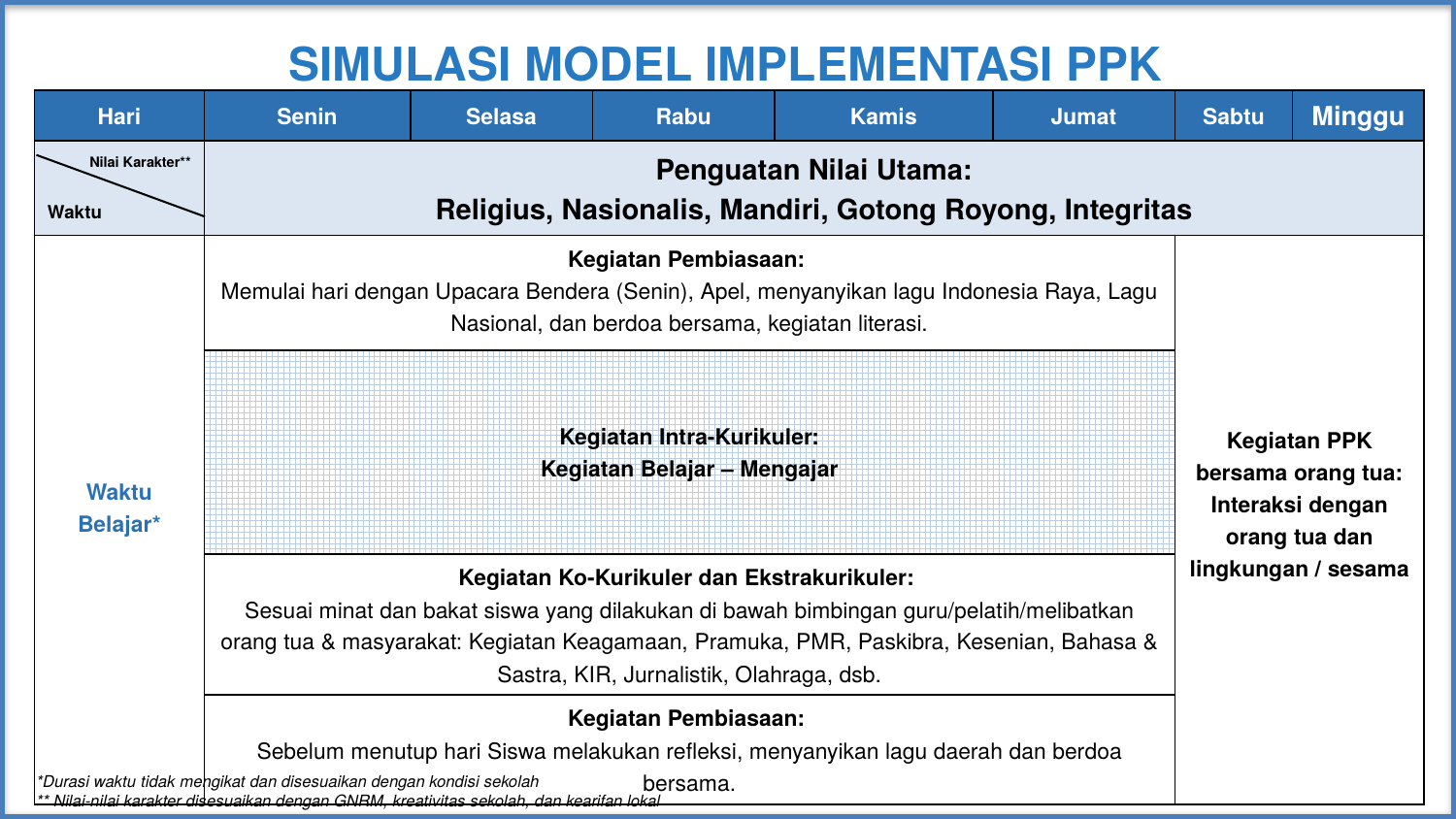

SIMULASI MODEL IMPLEMENTASI PPK

| Hari | Senin | Selasa | Rabu | Kamis | Jumat | Sabtu | Minggu |
| --- | --- | --- | --- | --- | --- | --- | --- |
| Nilai Karakter\*\* Waktu | Penguatan Nilai Utama: Religius, Nasionalis, Mandiri, Gotong Royong, Integritas |  |  |  |  |  |  |
| Waktu Belajar\* | Kegiatan Pembiasaan: Memulai hari dengan Upacara Bendera (Senin), Apel, menyanyikan lagu Indonesia Raya, Lagu Nasional, dan berdoa bersama, kegiatan literasi. |  |  |  |  | Kegiatan PPK bersama orang tua: Interaksi dengan orang tua dan lingkungan / sesama |  |
|  | Kegiatan Intra-Kurikuler: Kegiatan Belajar – Mengajar |  |  |  |  |  |  |
|  | Kegiatan Ko-Kurikuler dan Ekstrakurikuler: Sesuai minat dan bakat siswa yang dilakukan di bawah bimbingan guru/pelatih/melibatkan orang tua & masyarakat: Kegiatan Keagamaan, Pramuka, PMR, Paskibra, Kesenian, Bahasa & Sastra, KIR, Jurnalistik, Olahraga, dsb. |  |  |  |  |  |  |
|  | Kegiatan Pembiasaan: Sebelum menutup hari Siswa melakukan refleksi, menyanyikan lagu daerah dan berdoa bersama. |  |  |  |  |  |  |
8
*Durasi waktu tidak mengikat dan disesuaikan dengan kondisi sekolah
** Nilai-nilai karakter disesuaikan dengan GNRM, kreativitas sekolah, dan kearifan lokal